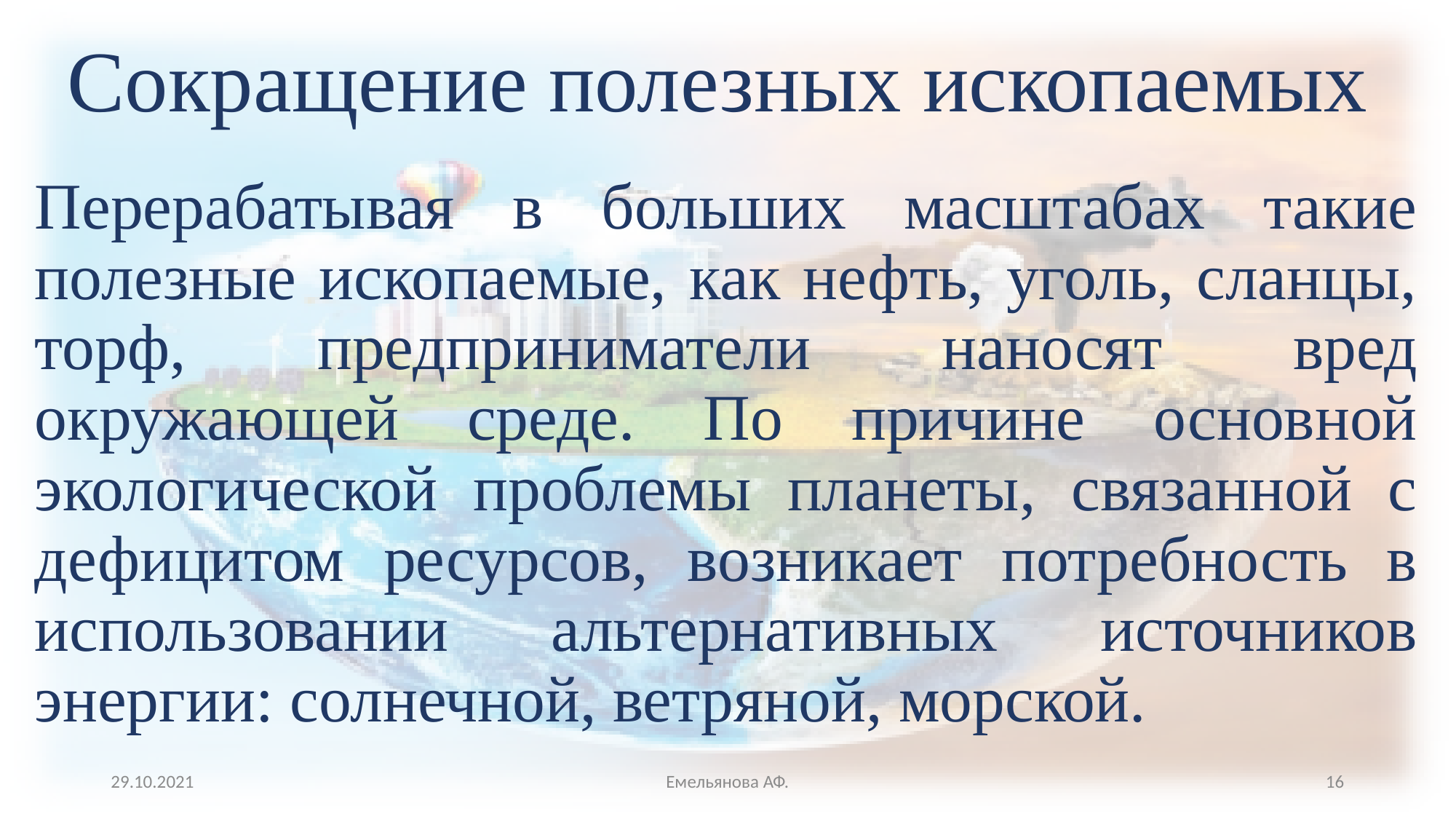

# Сокращение полезных ископаемых
Перерабатывая в больших масштабах такие полезные ископаемые, как нефть, уголь, сланцы, торф, предприниматели наносят вред окружающей среде. По причине основной экологической проблемы планеты, связанной с дефицитом ресурсов, возникает потребность в использовании альтернативных источников энергии: солнечной, ветряной, морской.
29.10.2021
Емельянова АФ.
16